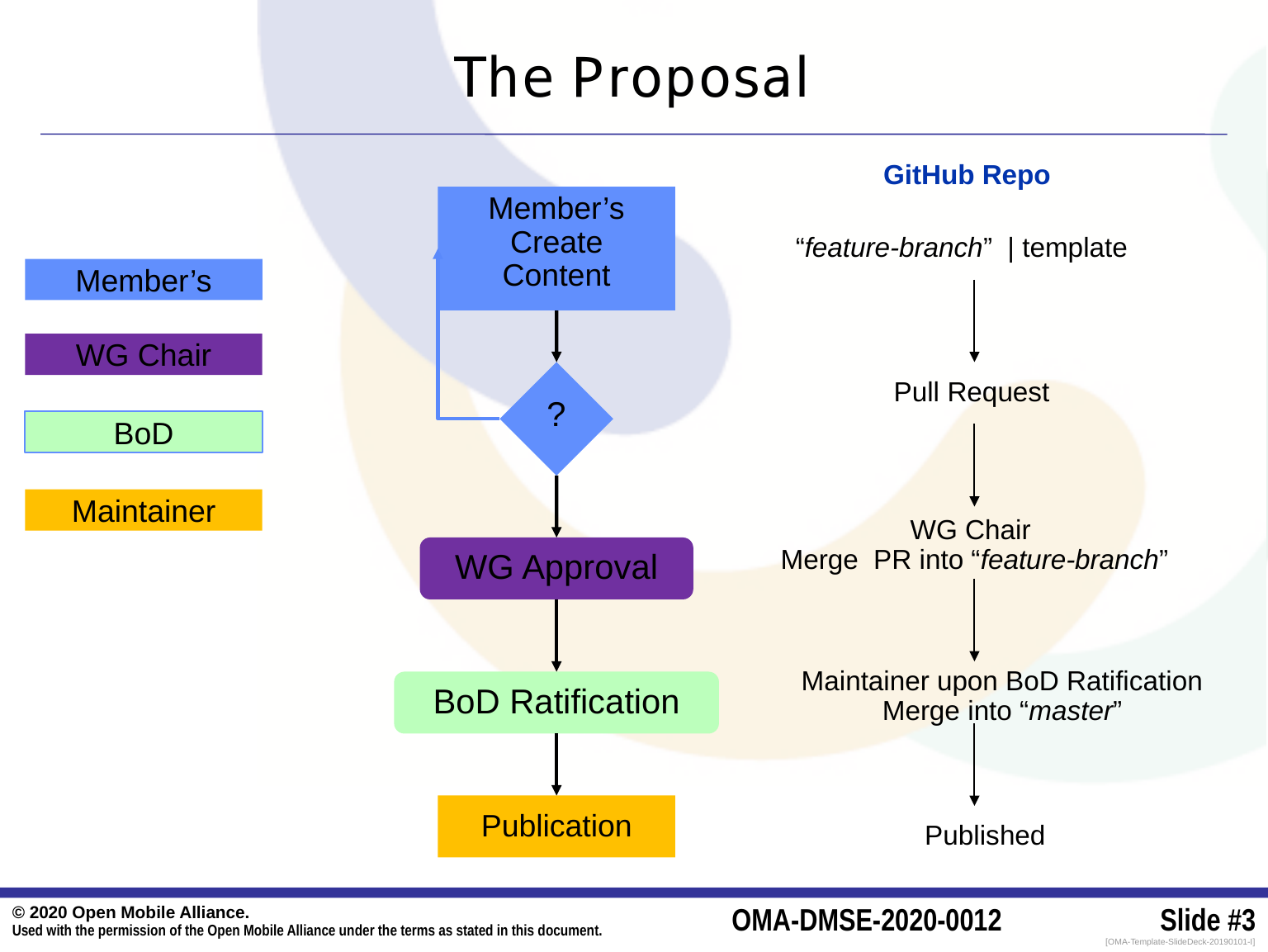

# The Proposal
GitHub Repo
Member’s Create
Content
“feature-branch”  | template
Member’s
WG Chair
?
Pull Request
BoD
Maintainer
WG Chair
Merge  PR into “feature-branch”
WG Approval
Maintainer upon BoD Ratification
Merge into “master”
BoD Ratification
Publication
Published